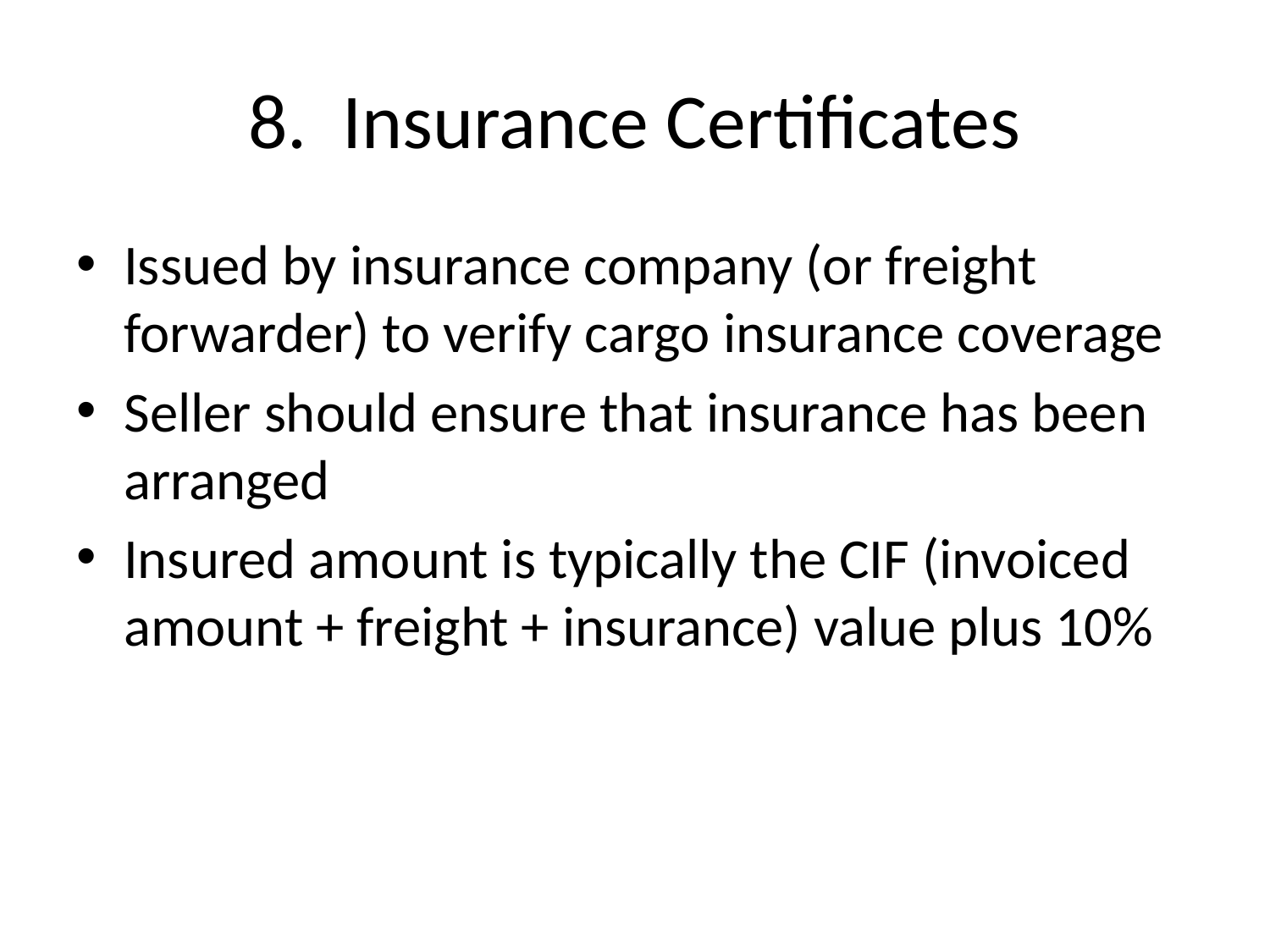

# 8.  Insurance Certificates
Issued by insurance company (or freight forwarder) to verify cargo insurance coverage
Seller should ensure that insurance has been arranged
Insured amount is typically the CIF (invoiced amount + freight + insurance) value plus 10%